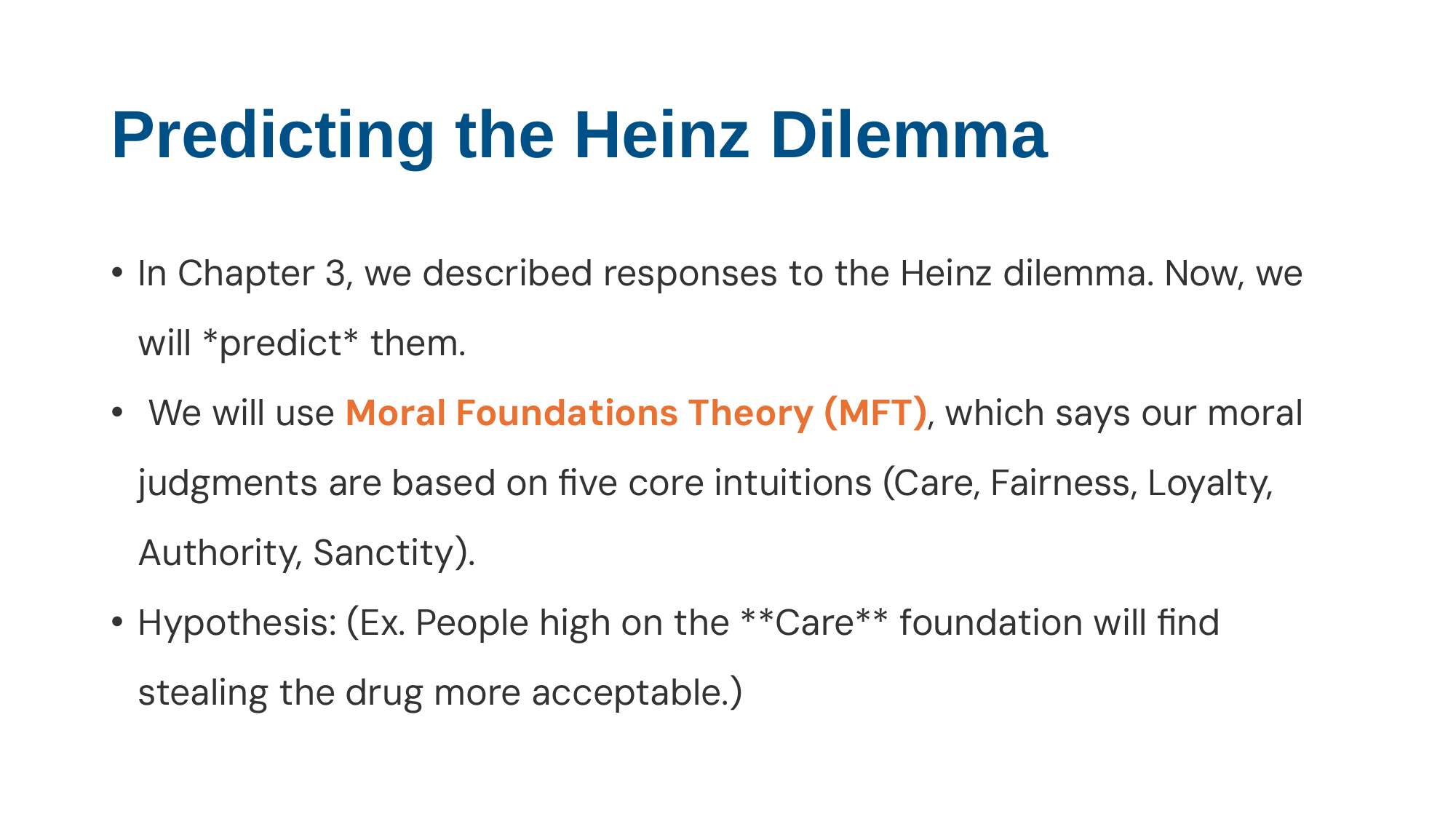

# Predicting the Heinz Dilemma
In Chapter 3, we described responses to the Heinz dilemma. Now, we will *predict* them.
 We will use Moral Foundations Theory (MFT), which says our moral judgments are based on five core intuitions (Care, Fairness, Loyalty, Authority, Sanctity).
Hypothesis: (Ex. People high on the **Care** foundation will find stealing the drug more acceptable.)